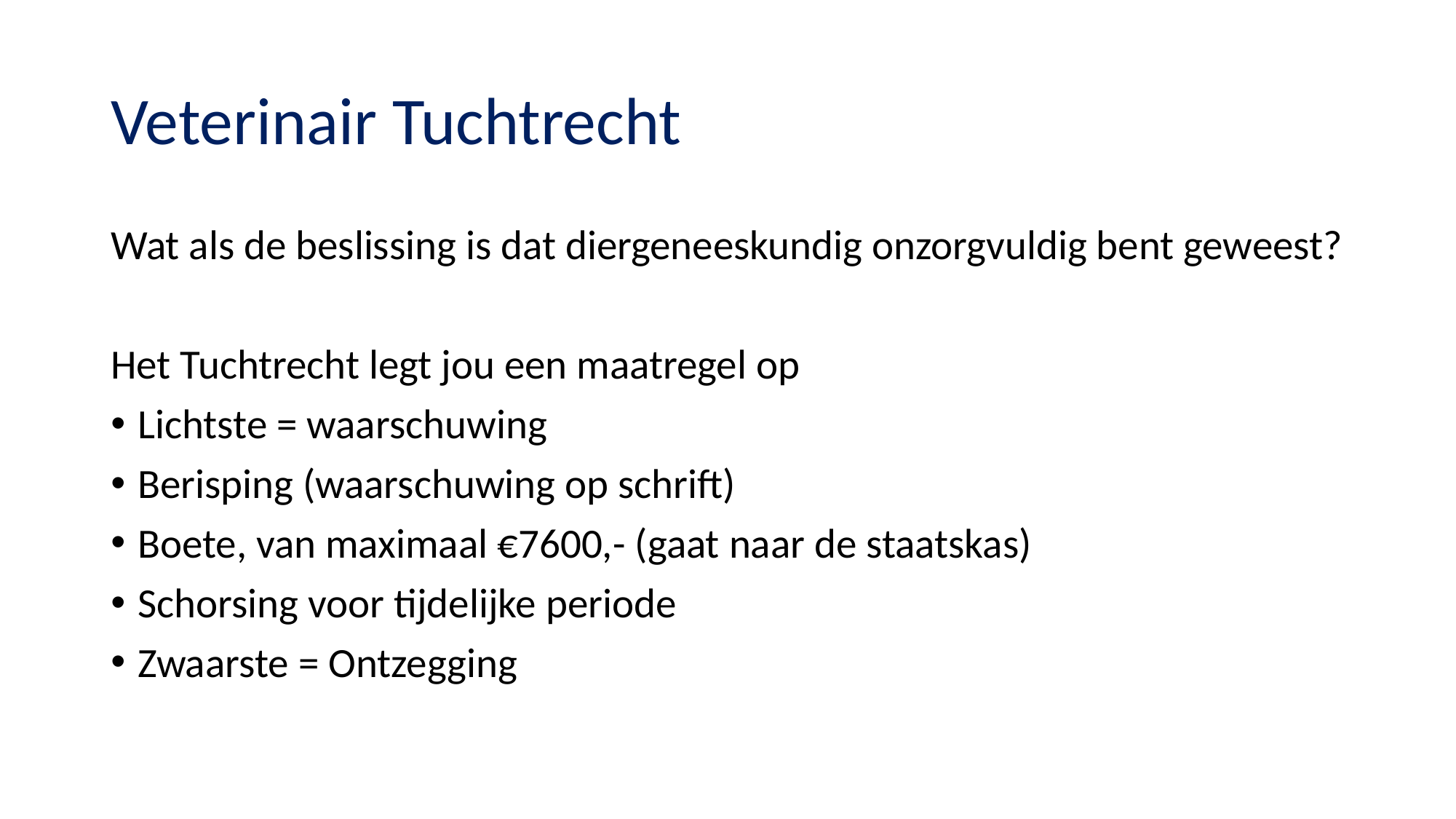

# Veterinair Tuchtrecht
Wat als de beslissing is dat diergeneeskundig onzorgvuldig bent geweest?

Het Tuchtrecht legt jou een maatregel op
Lichtste = waarschuwing
Berisping (waarschuwing op schrift)
Boete, van maximaal €7600,- (gaat naar de staatskas)
Schorsing voor tijdelijke periode
Zwaarste = Ontzegging